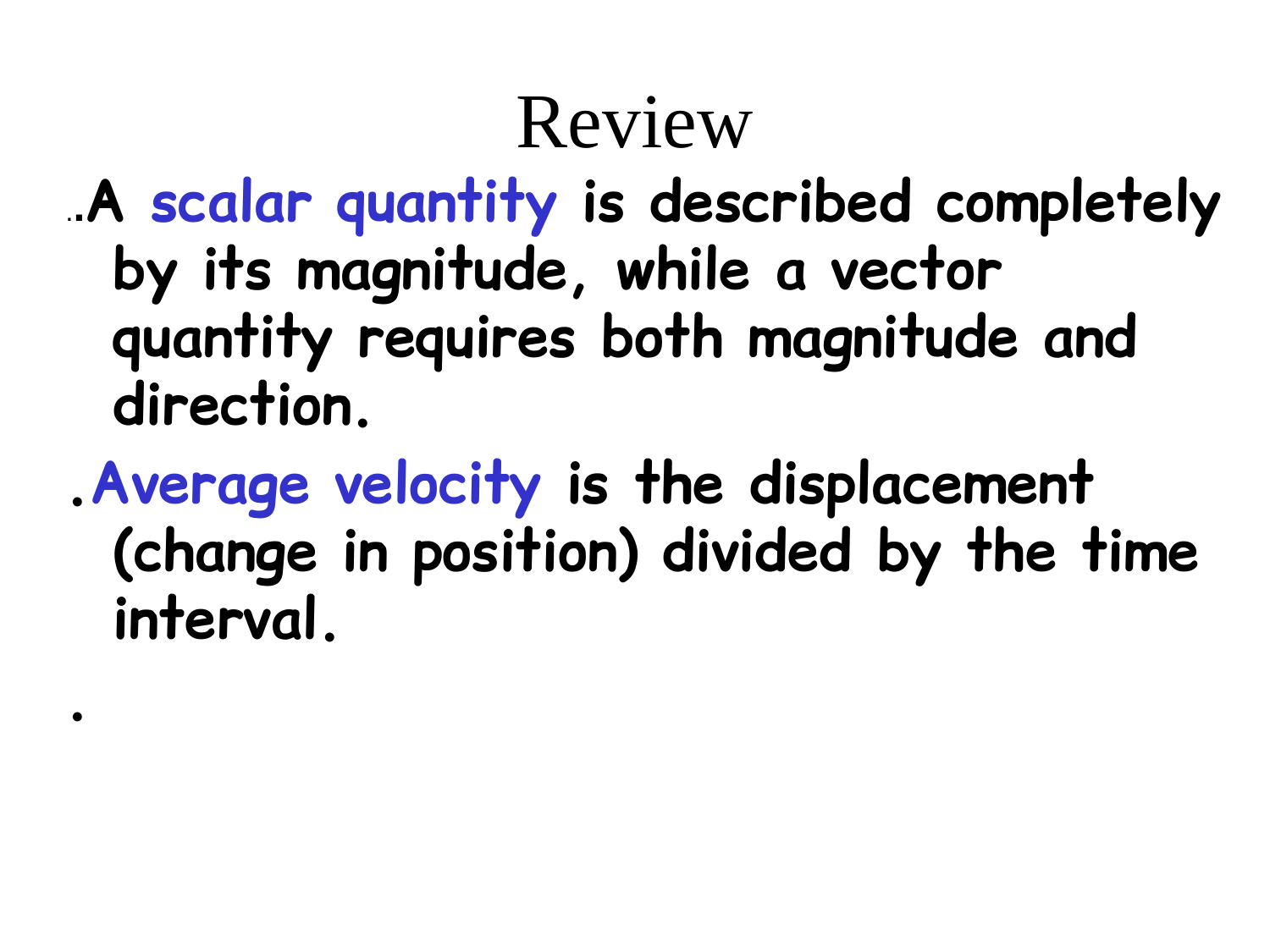

# Review
..A scalar quantity is described completely by its magnitude, while a vector quantity requires both magnitude and direction.
.Average velocity is the displacement (change in position) divided by the time interval.
.